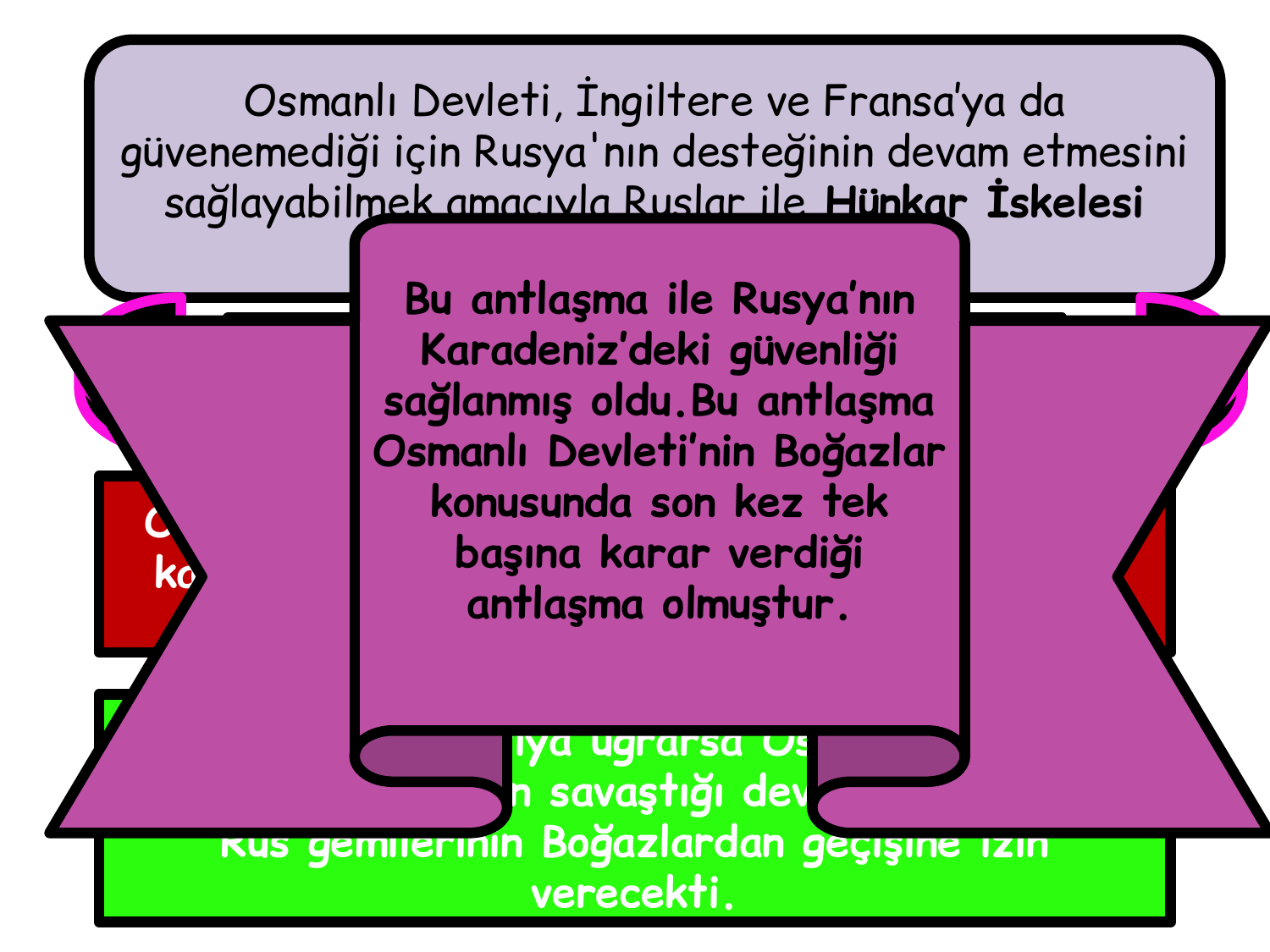

Osmanlı Devleti, İngiltere ve Fransa’ya da güvenemediği için Rusya'nın desteğinin devam etmesini sağlayabilmek amacıyla Ruslar ile Hünkar İskelesi Antlaşması’nı imzaladı (1833).

Bu antlaşma ile Rusya’nın Karadeniz’deki güvenliği sağlanmış oldu.Bu antlaşma Osmanlı Devleti’nin Boğazlar konusunda son kez tek başına karar verdiği antlaşma olmuştur.

Antlaşma sekiz yıl geçerli olacaktı.

Osmanlı Devleti bir saldırıya uğrarsa masrafları karşılanmak şartıyla Rusya, Osmanlı Devleti'ne yardım edecekti.

Rusya, bir saldırıya uğrarsa Osmanlı Devleti, Boğazları Rusya'nın savaştığı devlete kapatacak; Rus gemilerinin Boğazlardan geçişine izin verecekti.
.